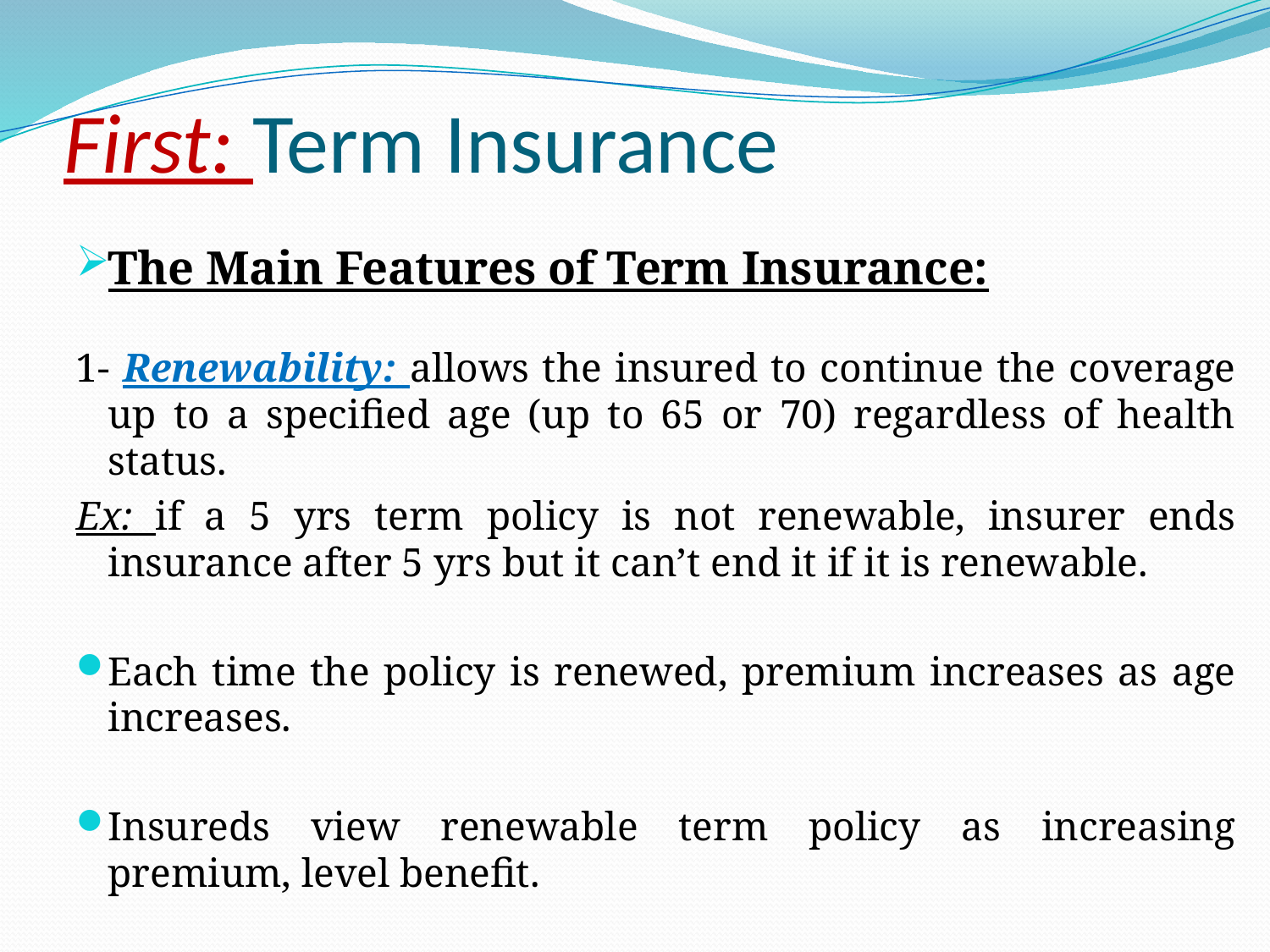

# First: Term Insurance
The Main Features of Term Insurance:

1- Renewability: allows the insured to continue the coverage up to a specified age (up to 65 or 70) regardless of health status.
Ex: if a 5 yrs term policy is not renewable, insurer ends insurance after 5 yrs but it can’t end it if it is renewable.

Each time the policy is renewed, premium increases as age increases.

Insureds view renewable term policy as increasing premium, level benefit.